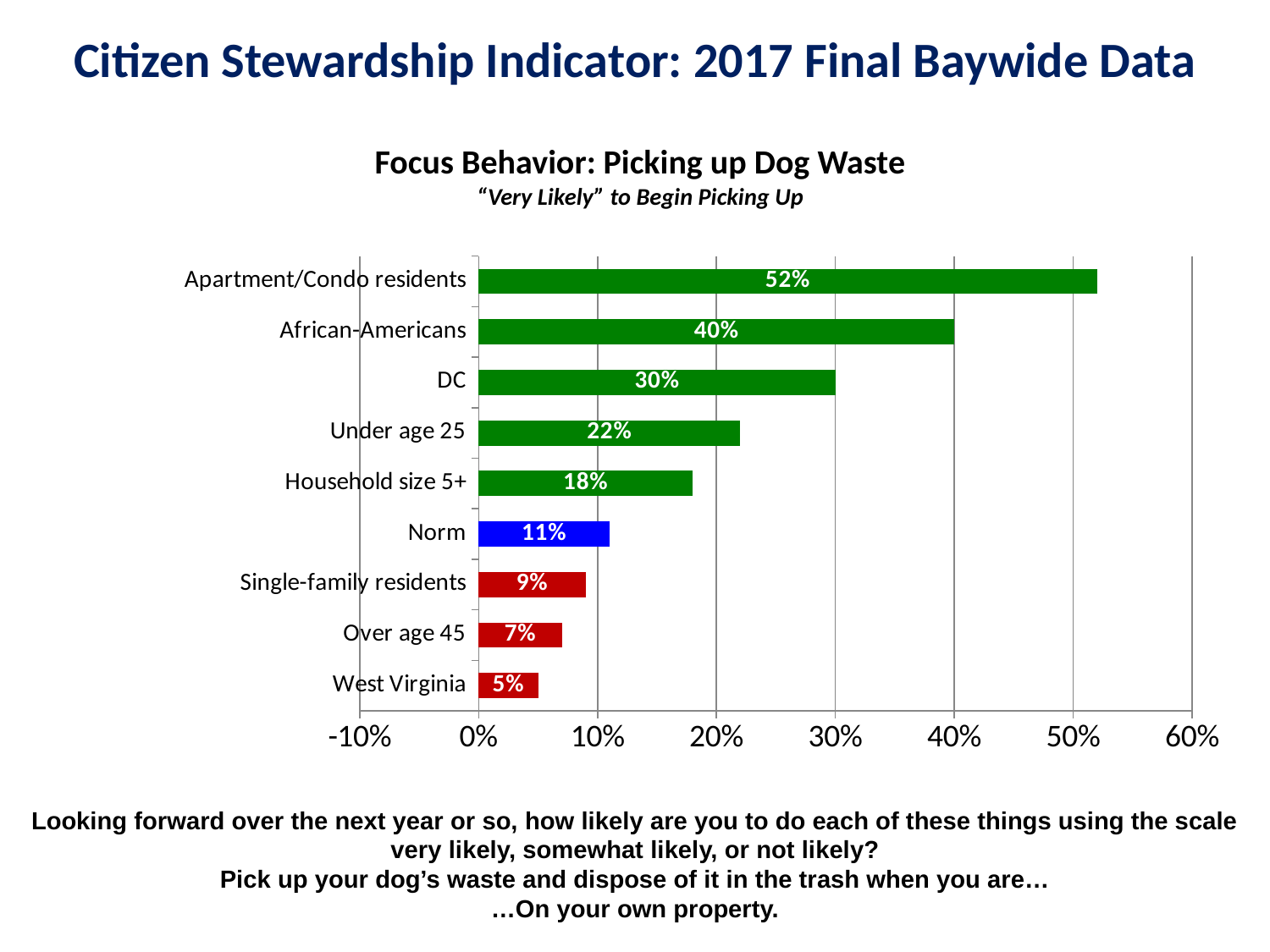

Citizen Stewardship Indicator: 2017 Final Baywide Data
# Focus Behavior: Picking up Dog Waste “Very Likely” to Begin Picking Up

### Chart

| Category | Very likely | Column1 | Column2 | Column3 | Column4 | Column5 |
|---|---|---|---|---|---|---|
| West Virginia | 0.05 | None | None | None | None | None |
| Over age 45 | 0.07 | None | None | None | None | None |
| Single-family residents | 0.09 | None | None | None | None | None |
| Norm | 0.11 | None | None | None | None | None |
| Household size 5+ | 0.18 | None | None | None | None | None |
| Under age 25 | 0.22 | None | None | None | None | None |
| DC | 0.3 | None | None | None | None | None |
| African-Americans | 0.4 | None | None | None | None | None |
| Apartment/Condo residents | 0.52 | None | None | None | None | None |
Looking forward over the next year or so, how likely are you to do each of these things using the scale very likely, somewhat likely, or not likely?
Pick up your dog’s waste and dispose of it in the trash when you are…
…On your own property.